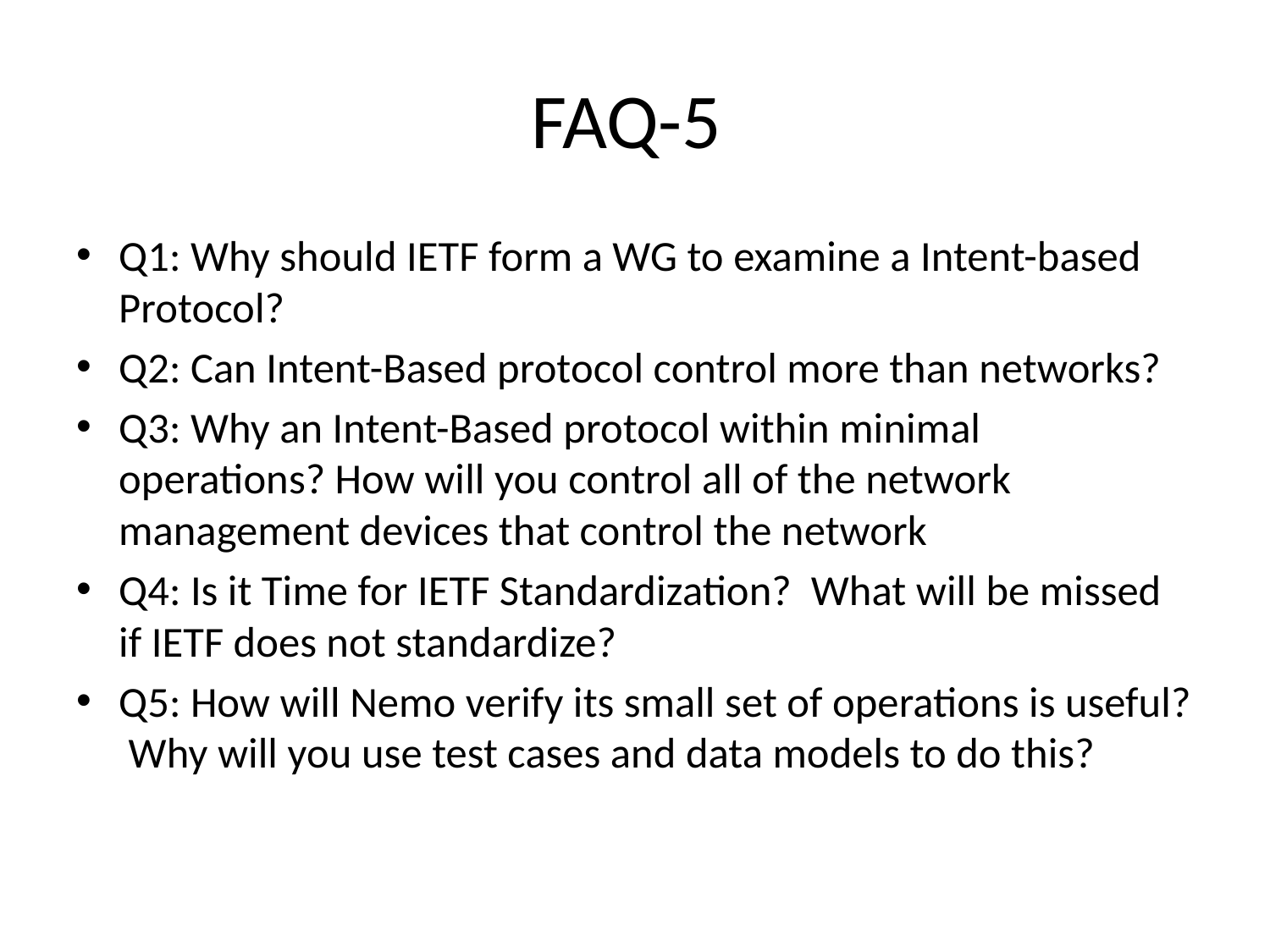

# FAQ-5
Q1: Why should IETF form a WG to examine a Intent-based Protocol?
Q2: Can Intent-Based protocol control more than networks?
Q3: Why an Intent-Based protocol within minimal operations? How will you control all of the network management devices that control the network
Q4: Is it Time for IETF Standardization?  What will be missed if IETF does not standardize?
Q5: How will Nemo verify its small set of operations is useful?  Why will you use test cases and data models to do this?